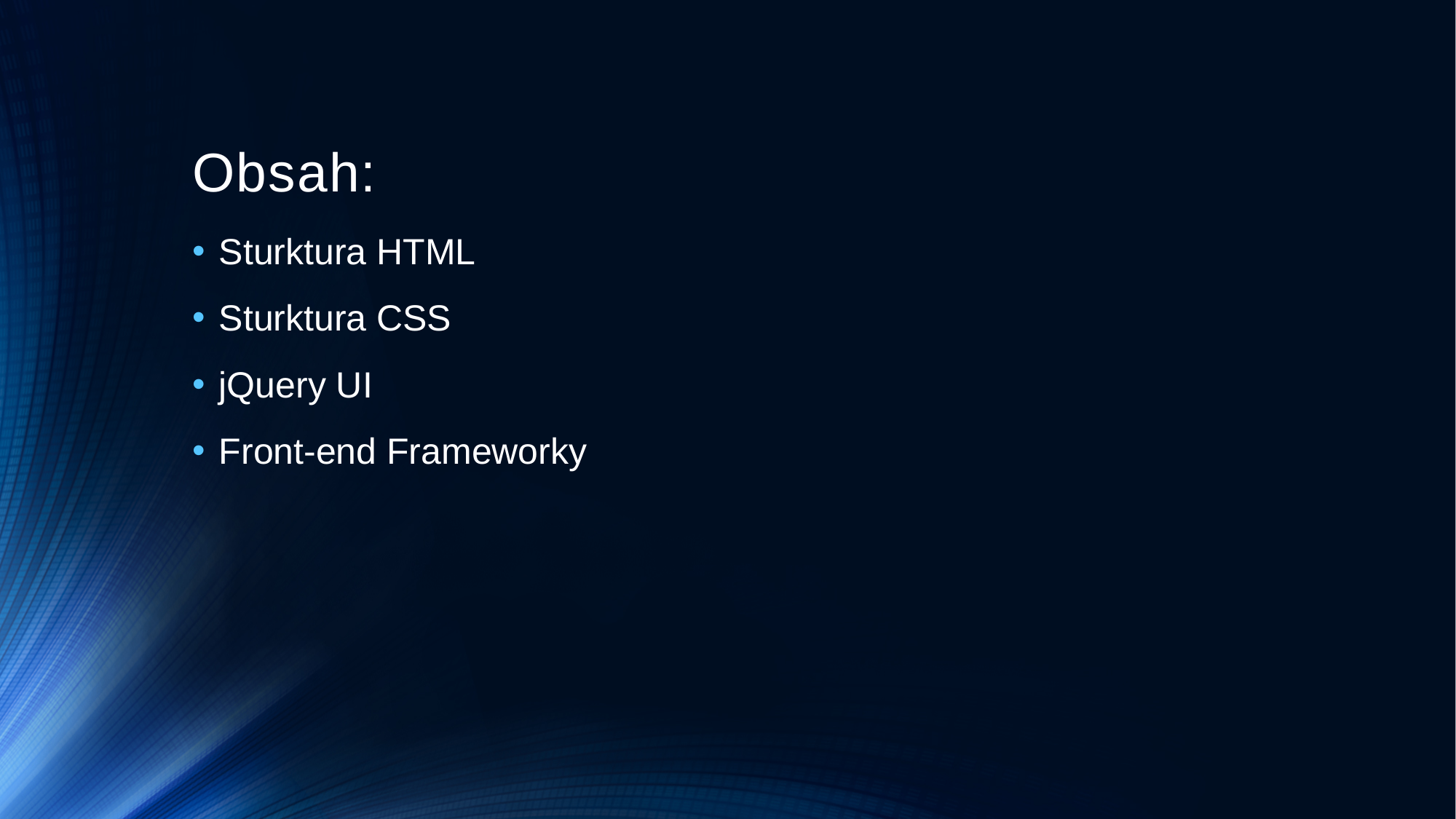

# Obsah:
Sturktura HTML
Sturktura CSS
jQuery UI
Front-end Frameworky